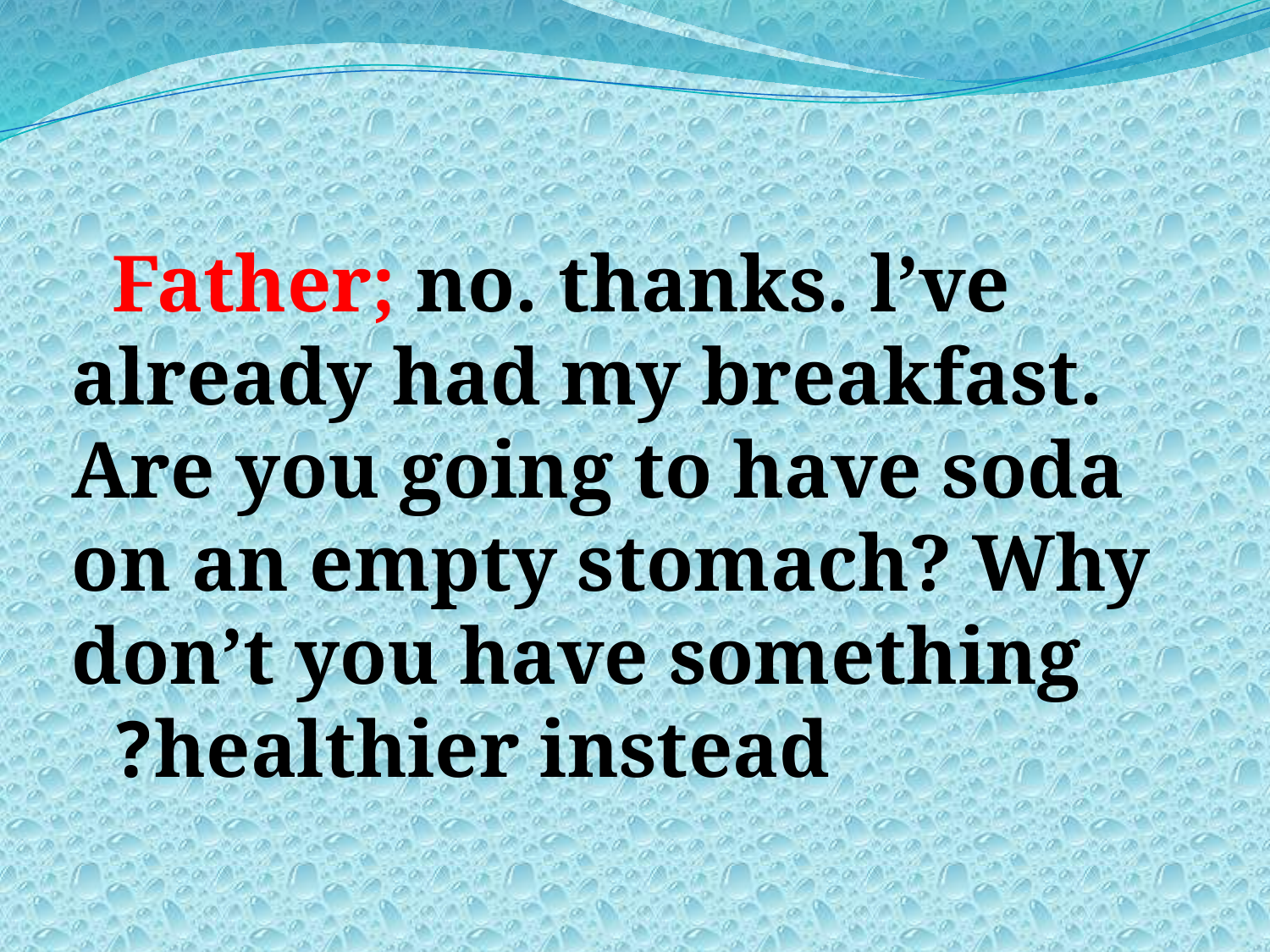

Father; no. thanks. l’ve
already had my breakfast. Are you going to have soda on an empty stomach? Why don’t you have something healthier instead?